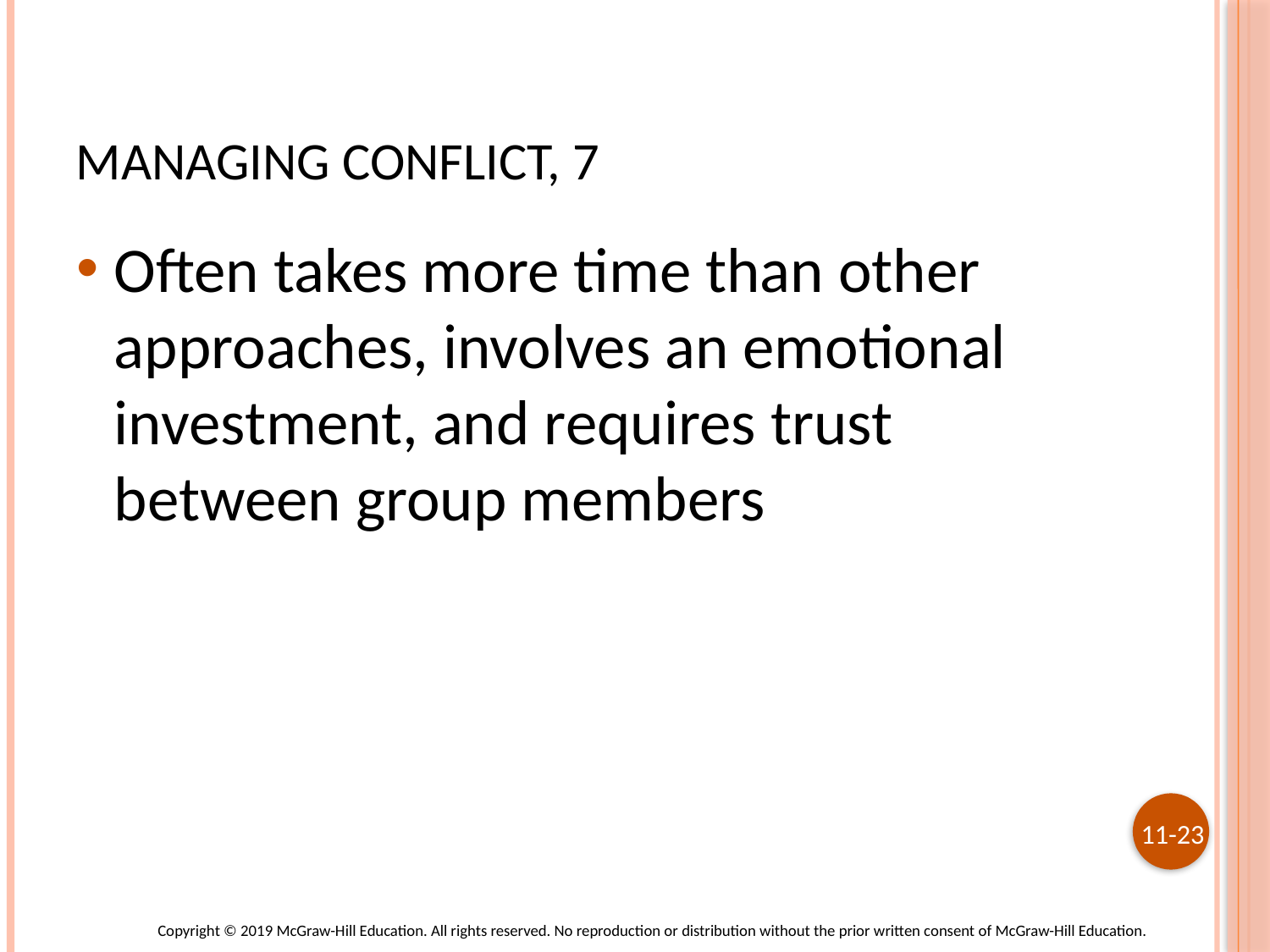

# Managing Conflict, 7
Often takes more time than other approaches, involves an emotional investment, and requires trust between group members